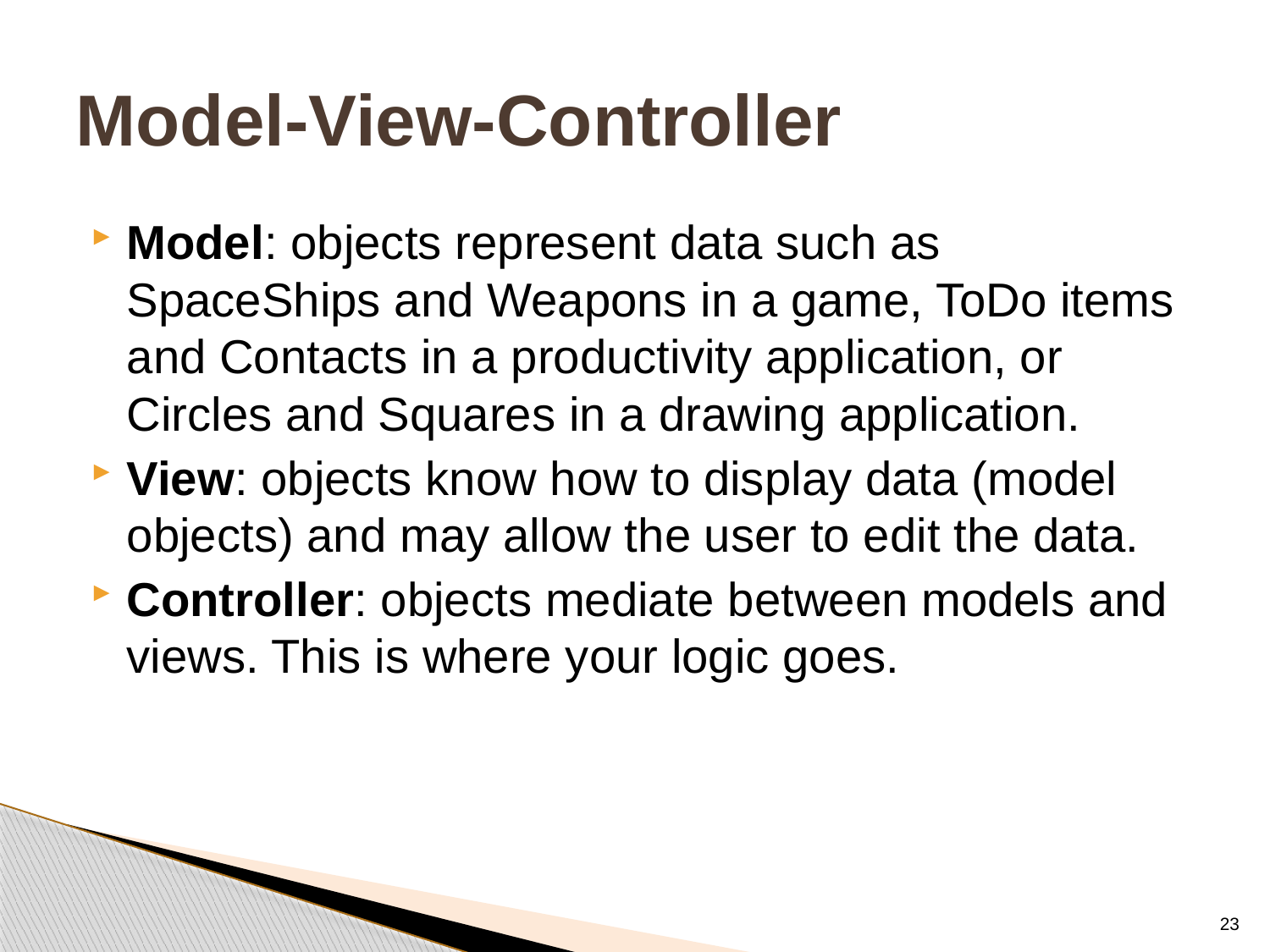

# Model-View-Controller
Model: objects represent data such as SpaceShips and Weapons in a game, ToDo items and Contacts in a productivity application, or Circles and Squares in a drawing application.
View: objects know how to display data (model objects) and may allow the user to edit the data.
Controller: objects mediate between models and views. This is where your logic goes.
23